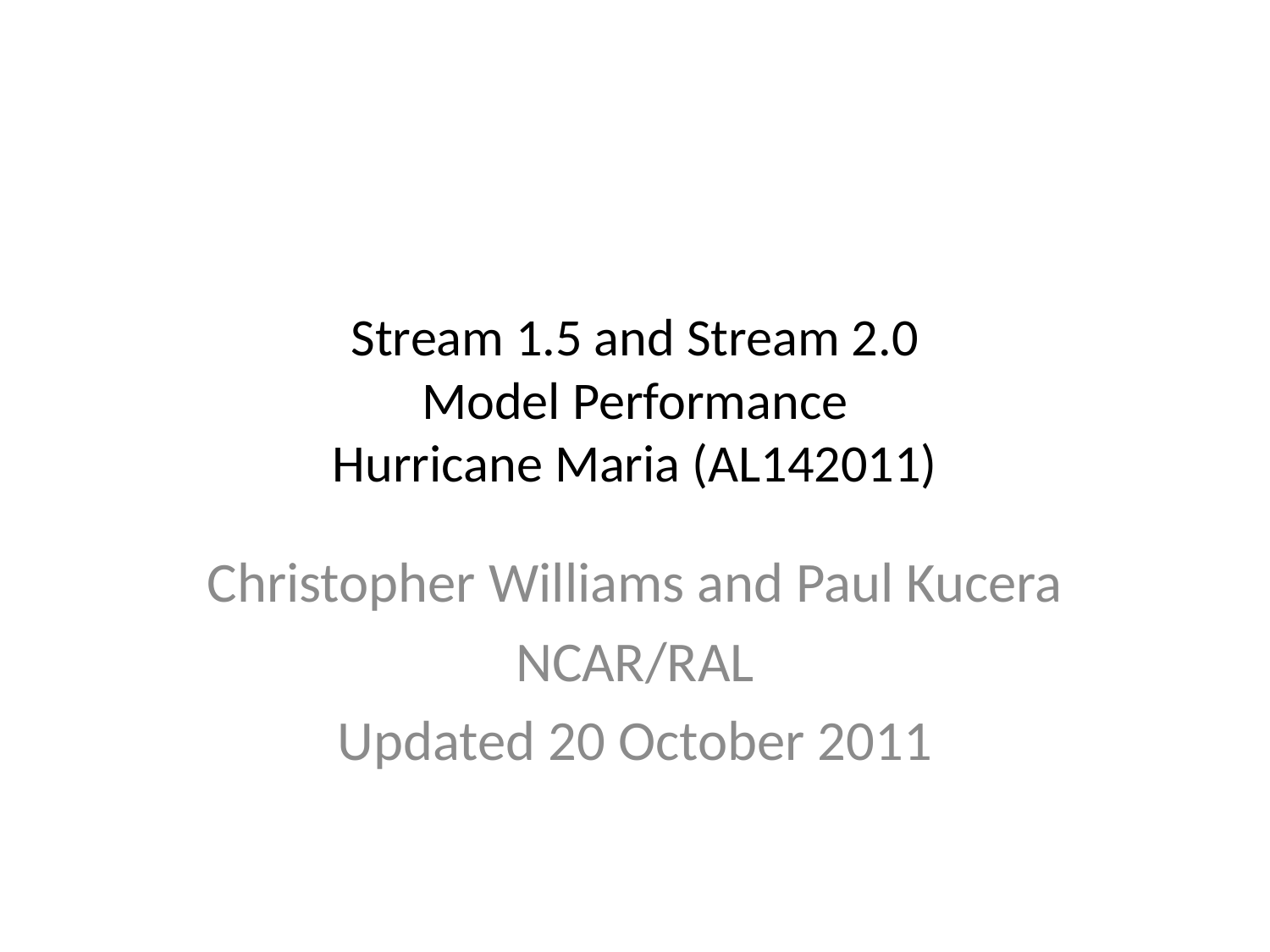

# Stream 1.5 and Stream 2.0 Model Performance Hurricane Maria (AL142011)
Christopher Williams and Paul Kucera
NCAR/RAL
Updated 20 October 2011